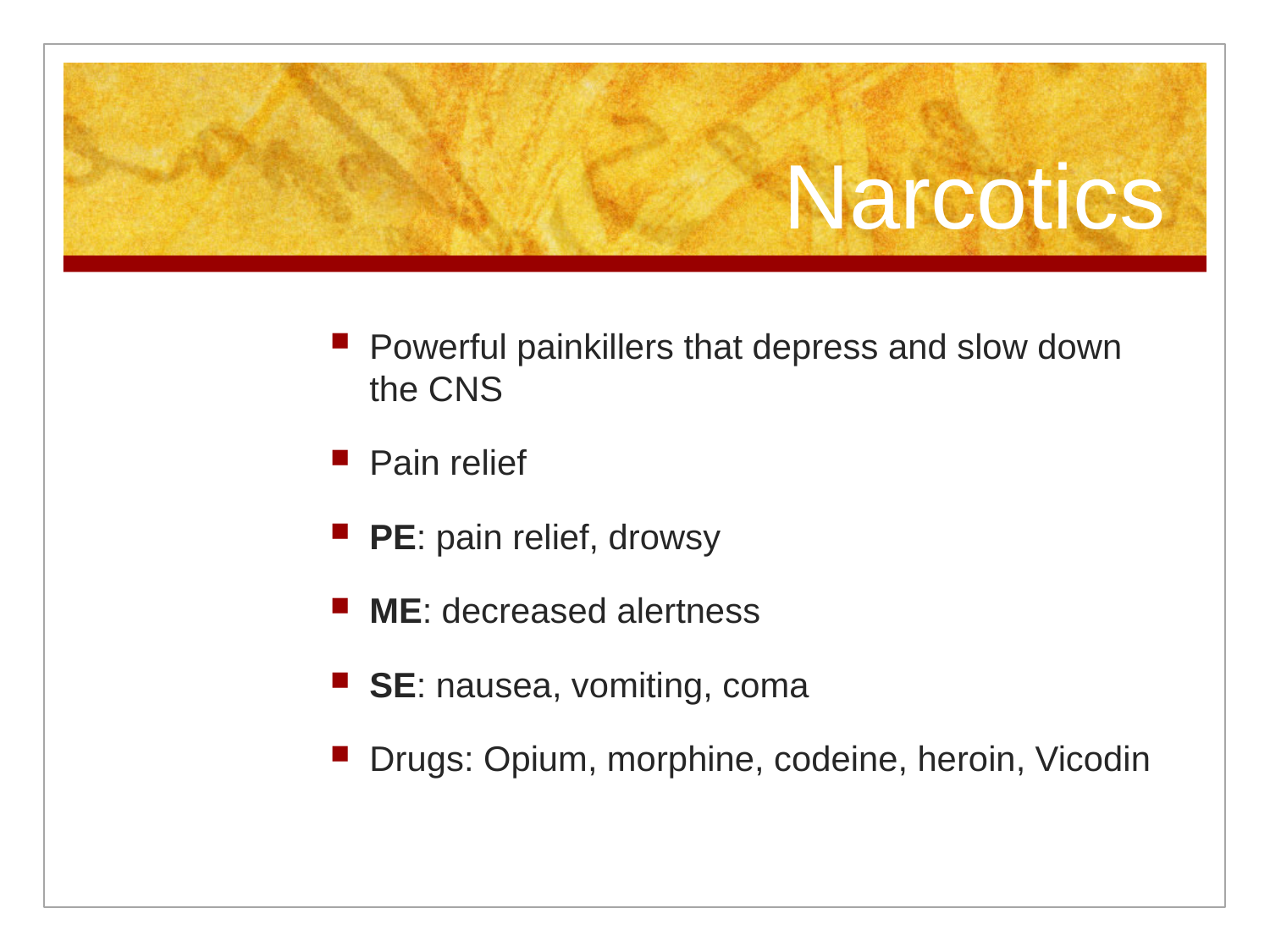

# Narcotics
Powerful painkillers that depress and slow down the CNS
Pain relief
PE: pain relief, drowsy
ME: decreased alertness
SE: nausea, vomiting, coma
Drugs: Opium, morphine, codeine, heroin, Vicodin